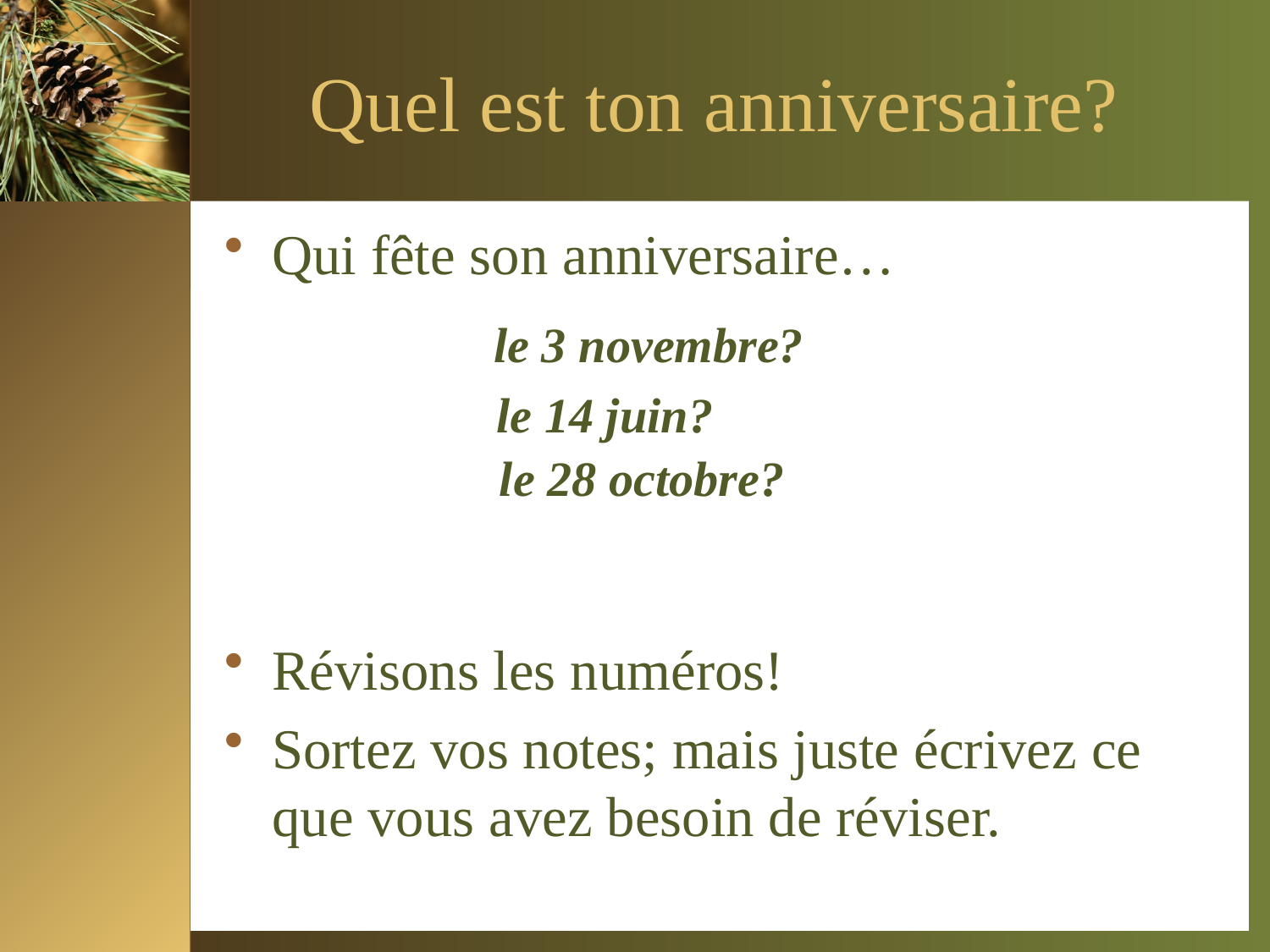

# Quel est ton anniversaire?
Qui fête son anniversaire…

Révisons les numéros!
Sortez vos notes; mais juste écrivez ce que vous avez besoin de réviser.
le 3 novembre?
le 14 juin?
le 28 octobre?